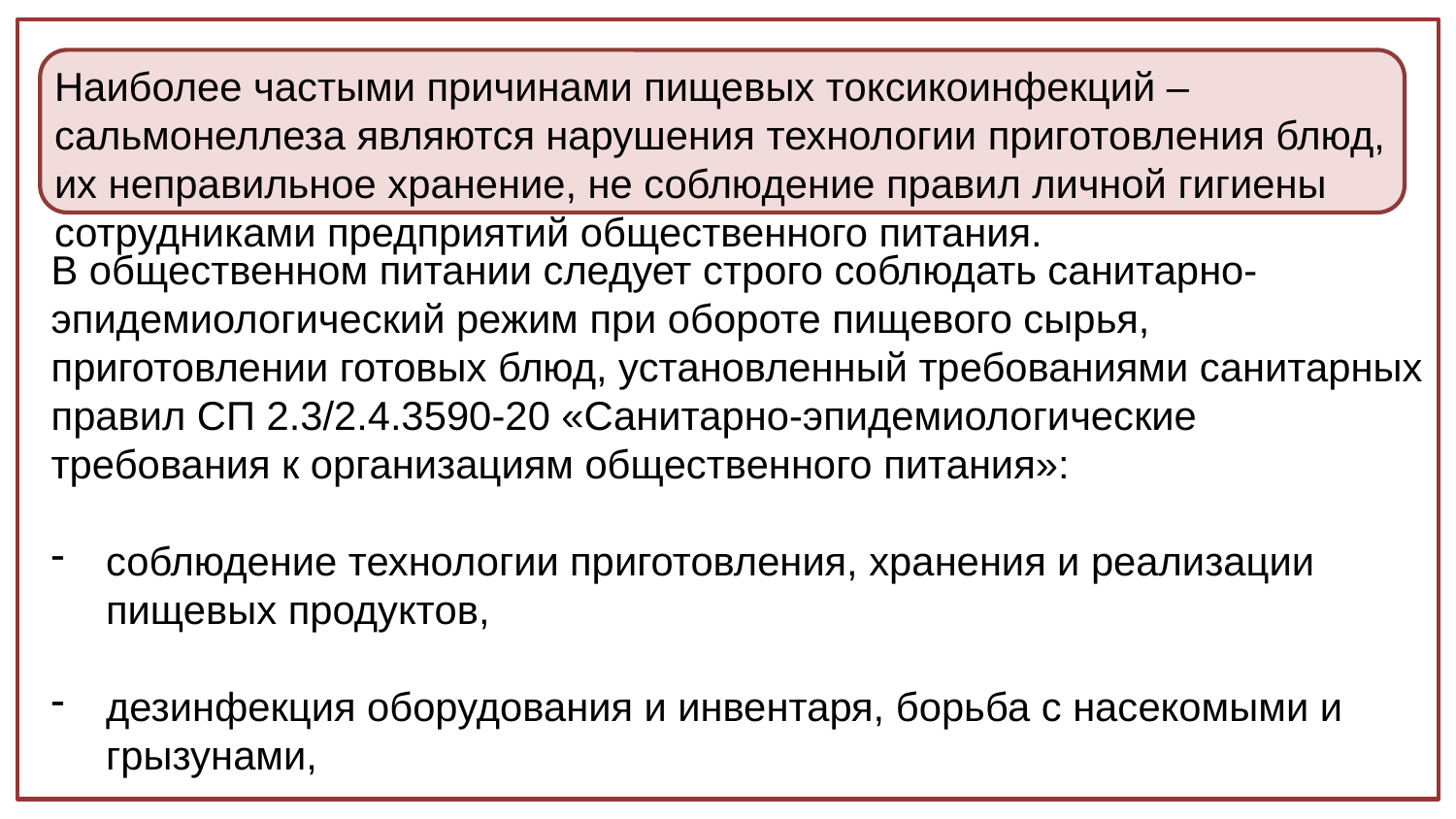

Наиболее частыми причинами пищевых токсикоинфекций – сальмонеллеза являются нарушения технологии приготовления блюд, их неправильное хранение, не соблюдение правил личной гигиены сотрудниками предприятий общественного питания.
В общественном питании следует строго соблюдать санитарно-эпидемиологический режим при обороте пищевого сырья, приготовлении готовых блюд, установленный требованиями санитарных правил СП 2.3/2.4.3590-20 «Санитарно-эпидемиологические требования к организациям общественного питания»:

соблюдение технологии приготовления, хранения и реализации пищевых продуктов,

дезинфекция оборудования и инвентаря, борьба с насекомыми и грызунами,

строгое соблюдение правил личной гигиены и санитарного режима пищевого предприятия.